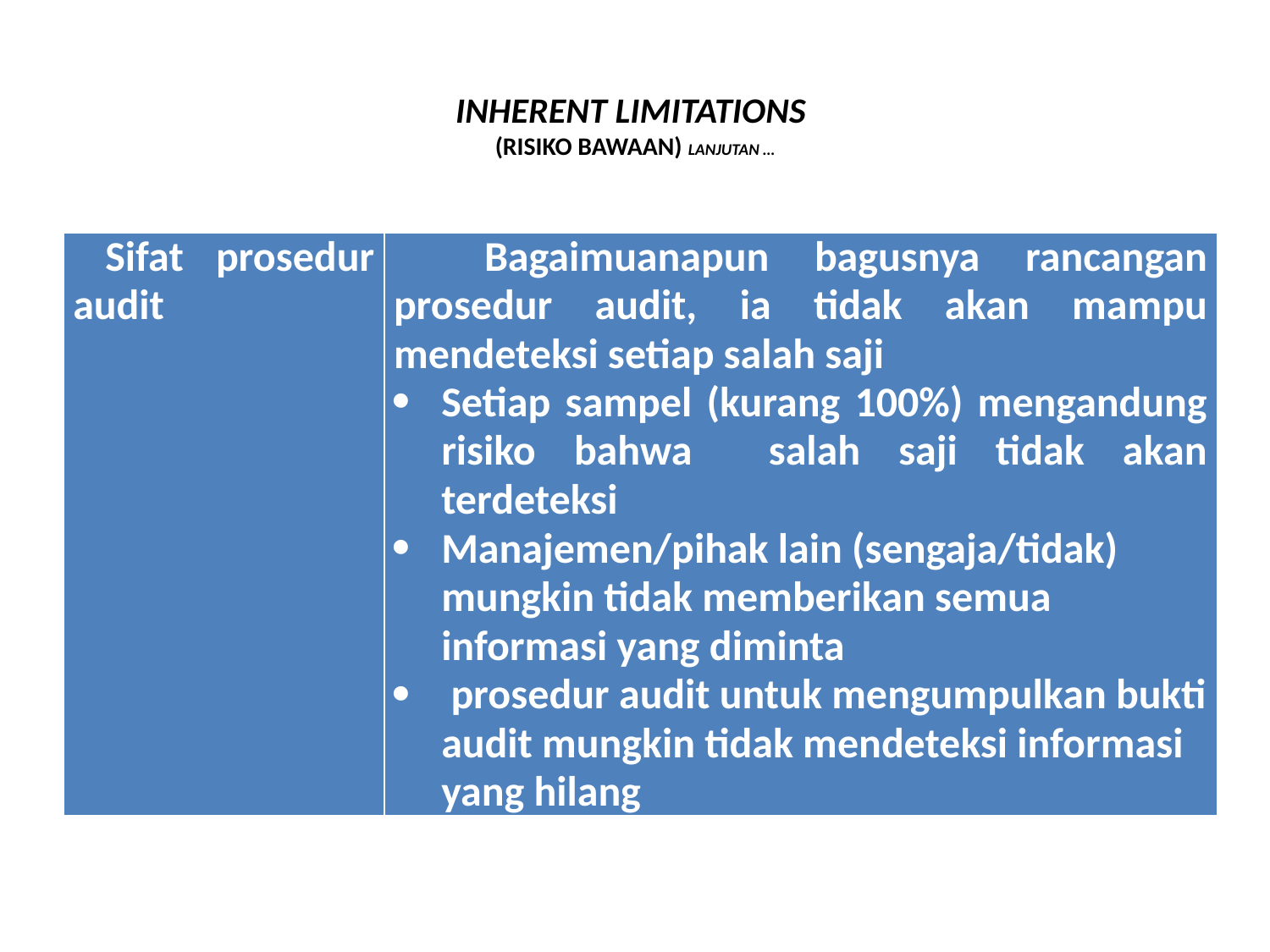

# INHERENT LIMITATIONS (RISIKO BAWAAN) LANJUTAN …
| Sifat prosedur audit | Bagaimuanapun bagusnya rancangan prosedur audit, ia tidak akan mampu mendeteksi setiap salah saji Setiap sampel (kurang 100%) mengandung risiko bahwa salah saji tidak akan terdeteksi Manajemen/pihak lain (sengaja/tidak) mungkin tidak memberikan semua informasi yang diminta prosedur audit untuk mengumpulkan bukti audit mungkin tidak mendeteksi informasi yang hilang |
| --- | --- |